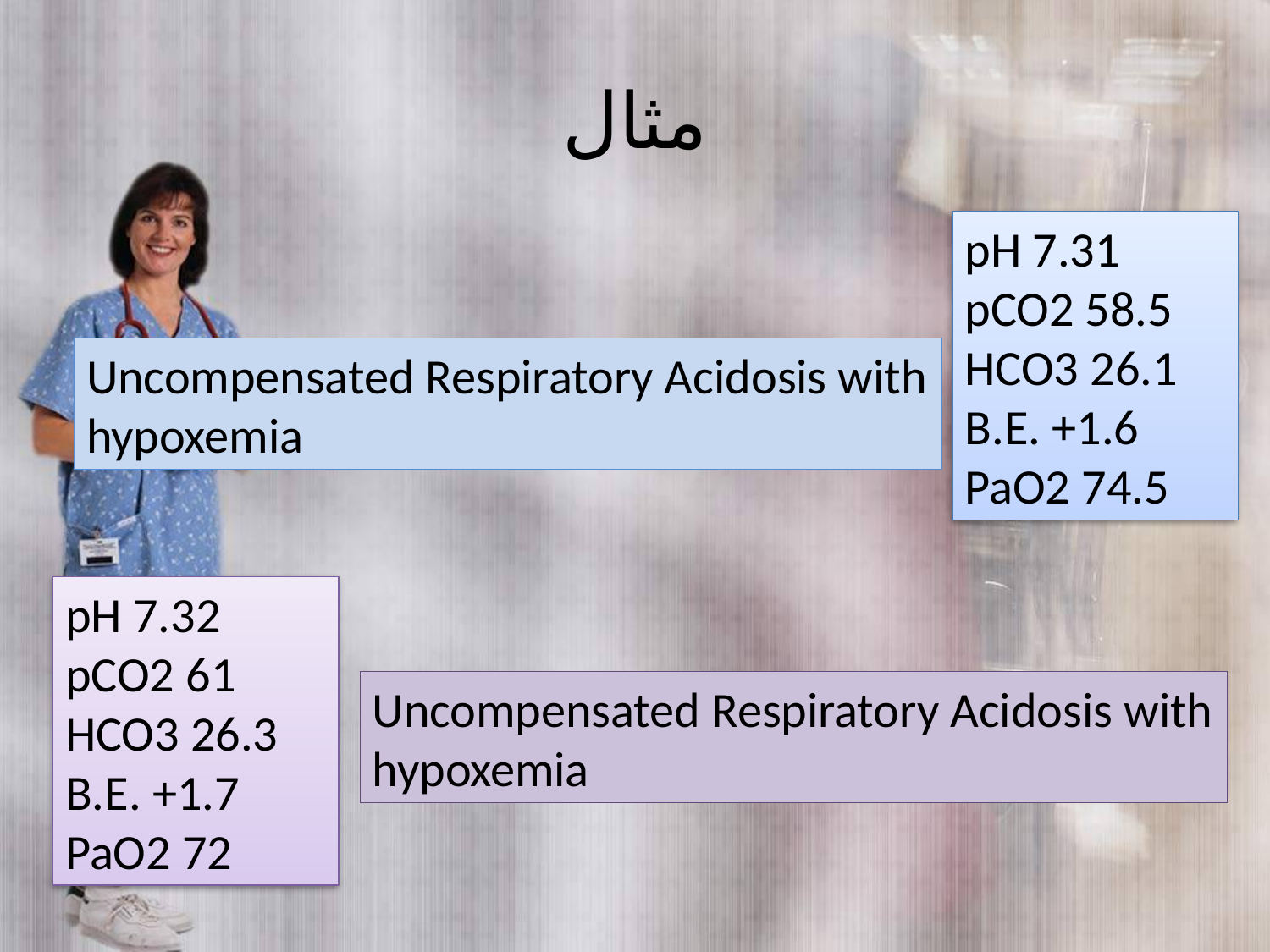

# مثال
pH 7.31
pCO2 58.5
HCO3 26.1
B.E. +1.6
PaO2 74.5
Uncompensated Respiratory Acidosis with hypoxemia
pH 7.32
pCO2 61
HCO3 26.3
B.E. +1.7
PaO2 72
Uncompensated Respiratory Acidosis with hypoxemia